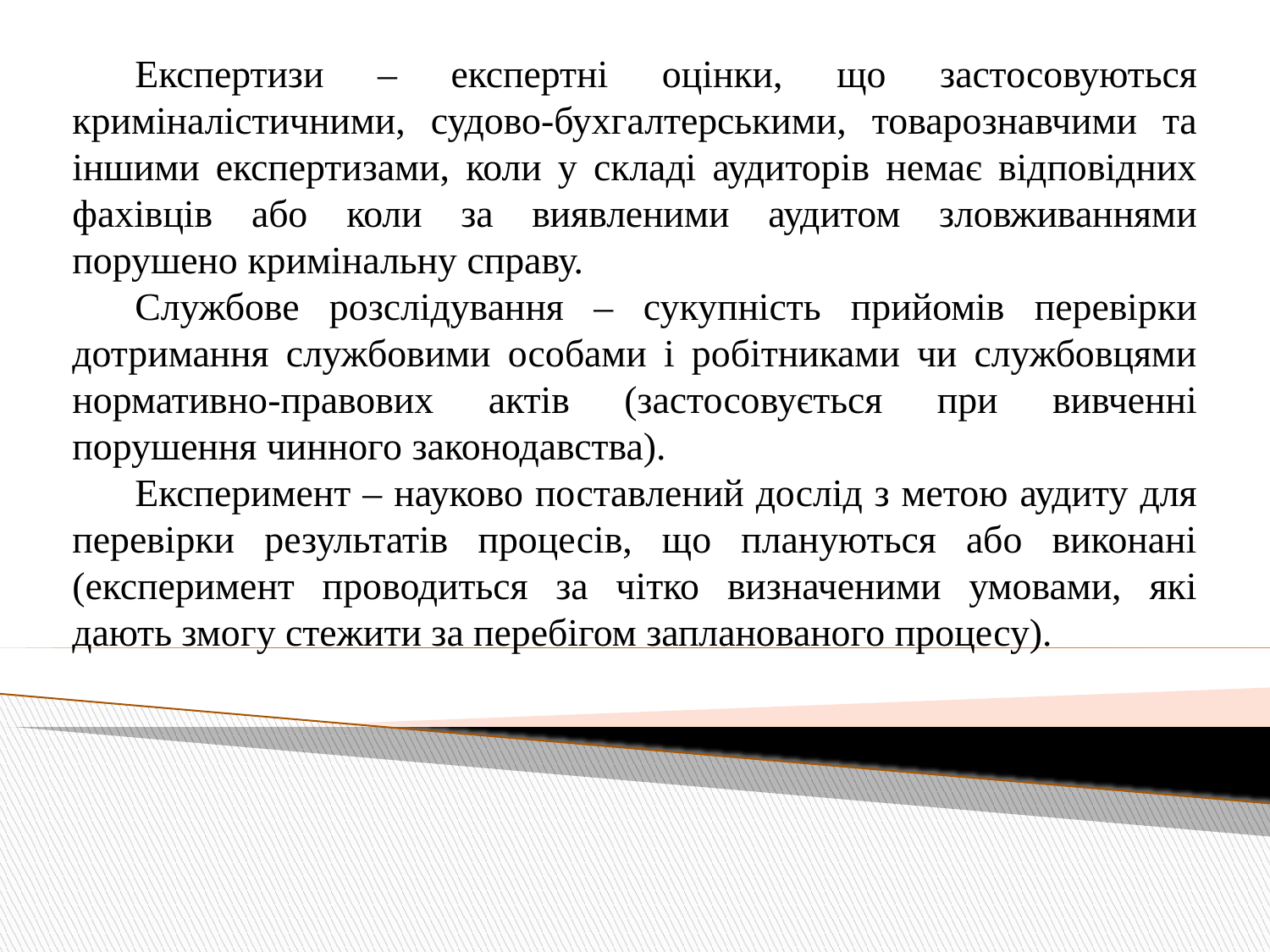

Експертизи – експертні оцінки, що застосовуються криміналістичними, судово-бухгалтерськими, товарознавчими та іншими експертизами, коли у складі аудиторів немає відповідних фахівців або коли за виявленими аудитом зловживаннями порушено кримінальну справу.
Службове розслідування – сукупність прийомів перевірки дотримання службовими особами і робітниками чи службовцями нормативно-правових актів (застосовується при вивченні порушення чинного законодавства).
Експеримент – науково поставлений дослід з метою аудиту для перевірки результатів процесів, що плануються або виконані (експеримент проводиться за чітко визначеними умовами, які дають змогу стежити за перебігом запланованого процесу).